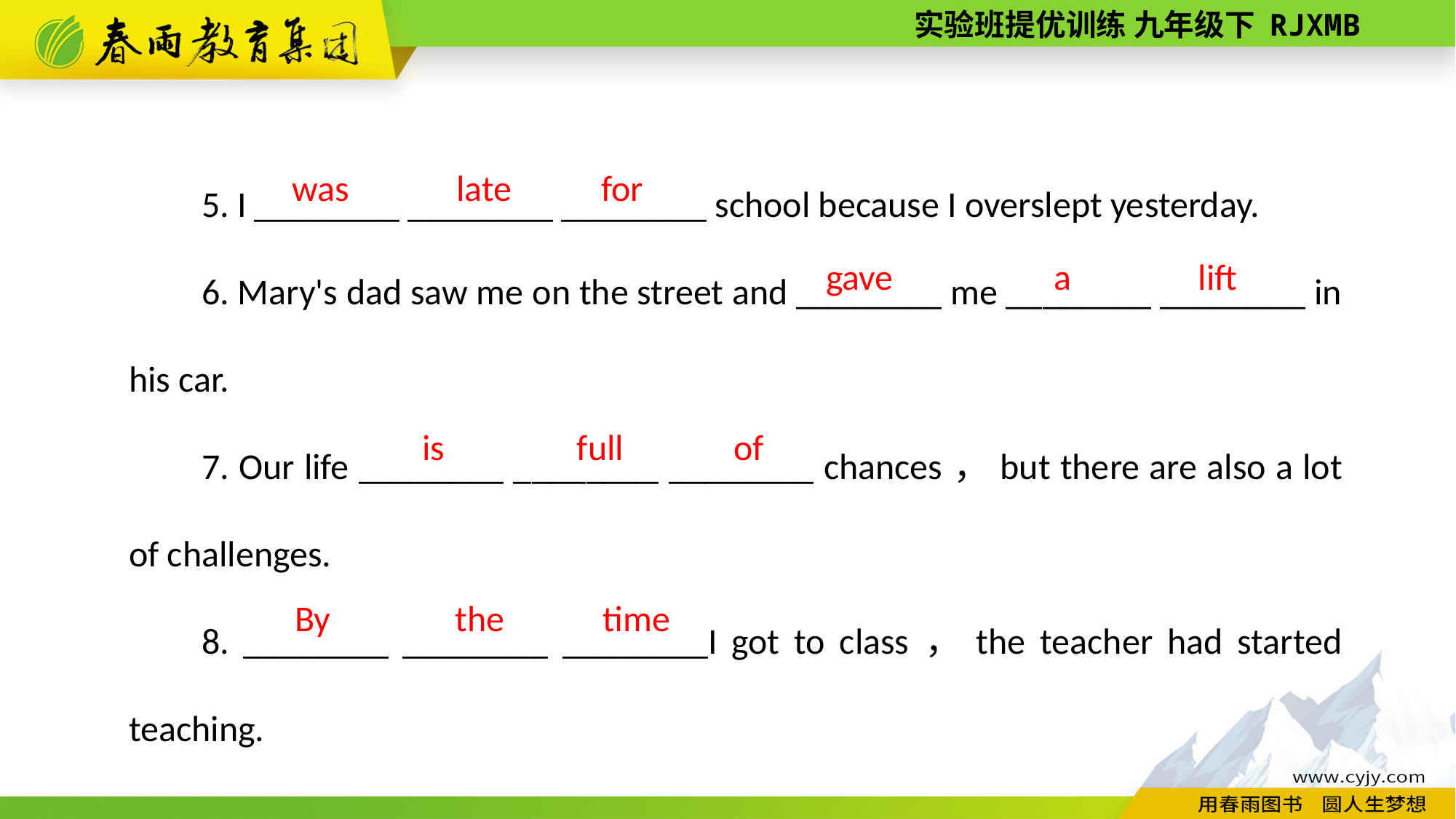

5. I ________ ________ ________ school because I overslept yesterday.
6. Mary's dad saw me on the street and ________ me ________ ________ in his car.
7. Our life ________ ________ ________ chances，but there are also a lot of challenges.
8. ________ ________ ________I got to class，the teacher had started teaching.
for
late
was
lift
gave
a
full
of
is
time
the
By